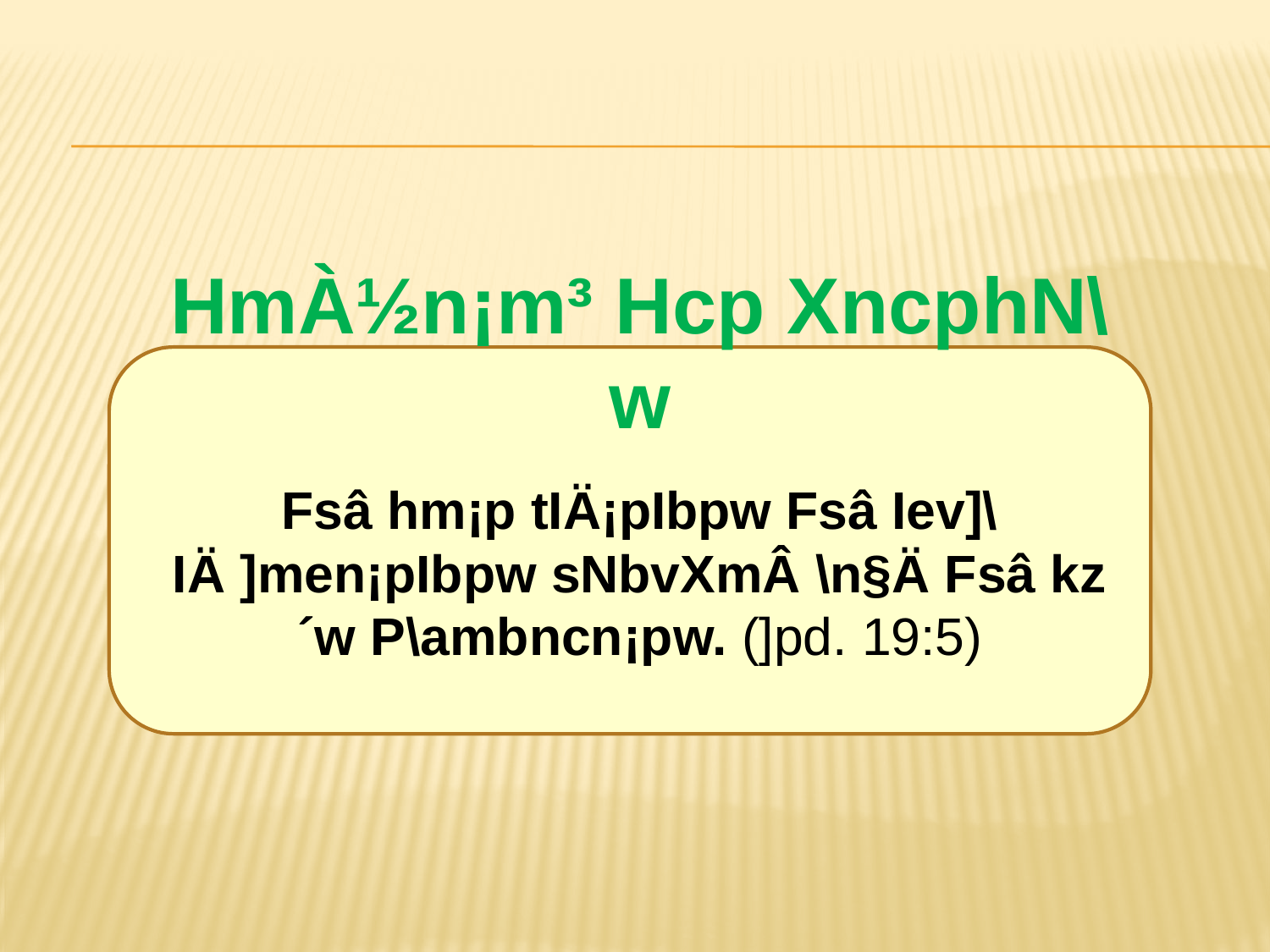

HmÀ½n¡m³ Hcp XncphN\w

Fsâ hm¡p tIÄ¡pIbpw Fsâ Iev]\IÄ ]men¡pIbpw sNbvXmÂ \n§Ä Fsâ kz´w P\ambncn¡pw. (]pd. 19:5)